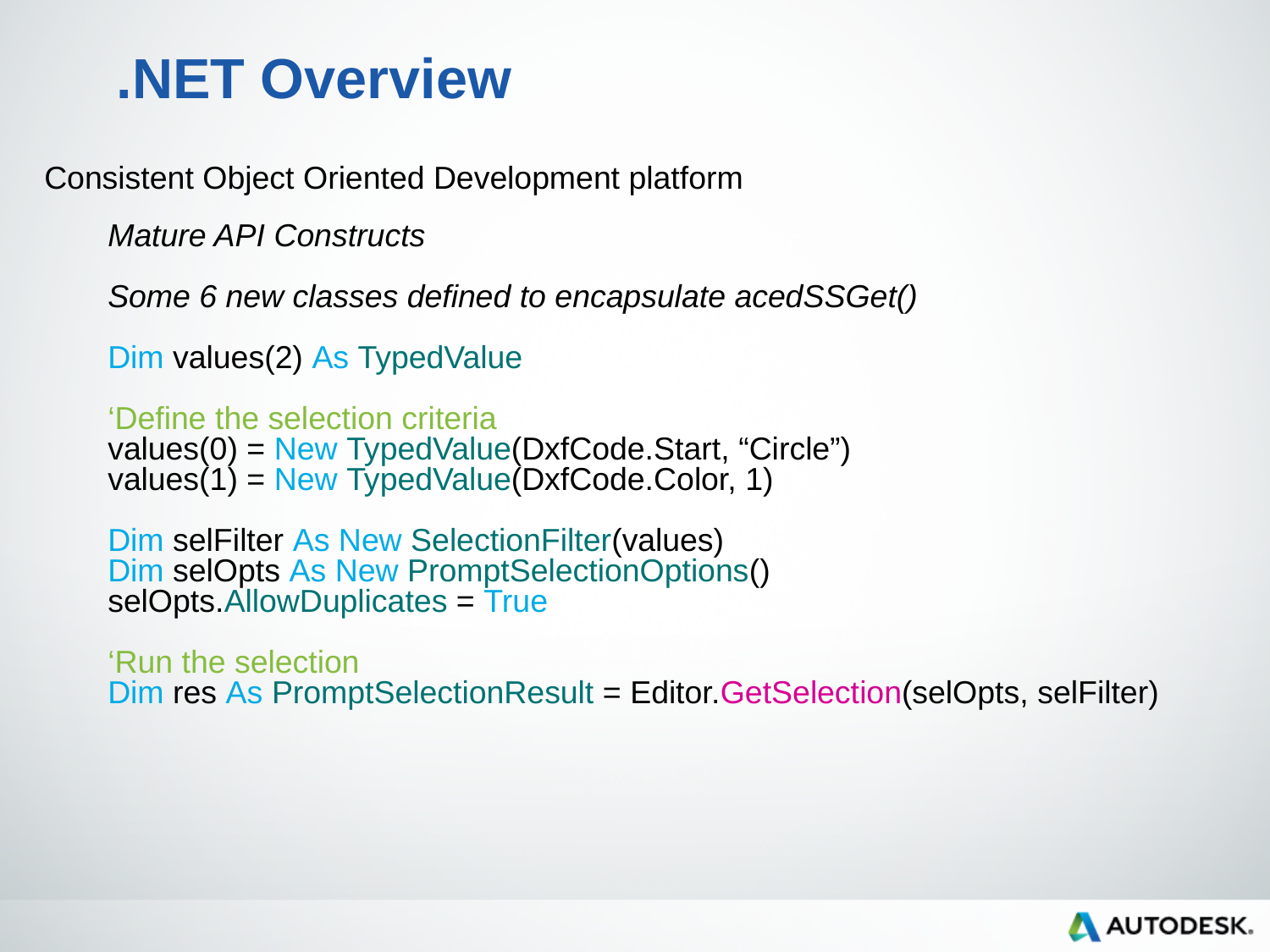

.NET Overview
Consistent Object Oriented Development platform

Mature API Constructs

Some 6 new classes defined to encapsulate acedSSGet()

Dim values(2) As TypedValue

‘Define the selection criteria
values(0) = New TypedValue(DxfCode.Start, “Circle”)
values(1) = New TypedValue(DxfCode.Color, 1)

Dim selFilter As New SelectionFilter(values)
Dim selOpts As New PromptSelectionOptions()
selOpts.AllowDuplicates = True

‘Run the selection
Dim res As PromptSelectionResult = Editor.GetSelection(selOpts, selFilter)